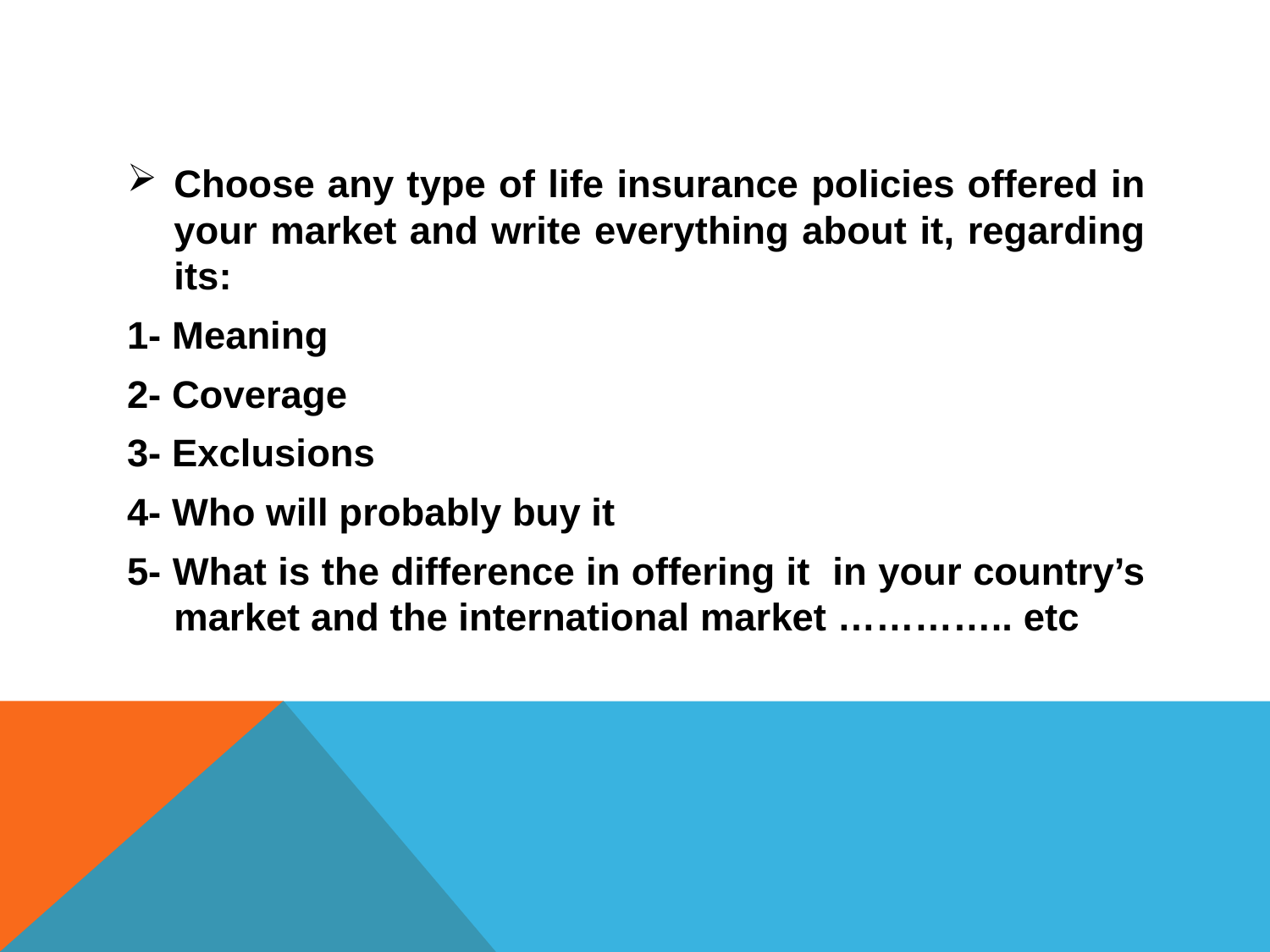

#
Choose any type of life insurance policies offered in your market and write everything about it, regarding its:
1- Meaning
2- Coverage
3- Exclusions
4- Who will probably buy it
5- What is the difference in offering it  in your country’s market and the international market ………….. etc